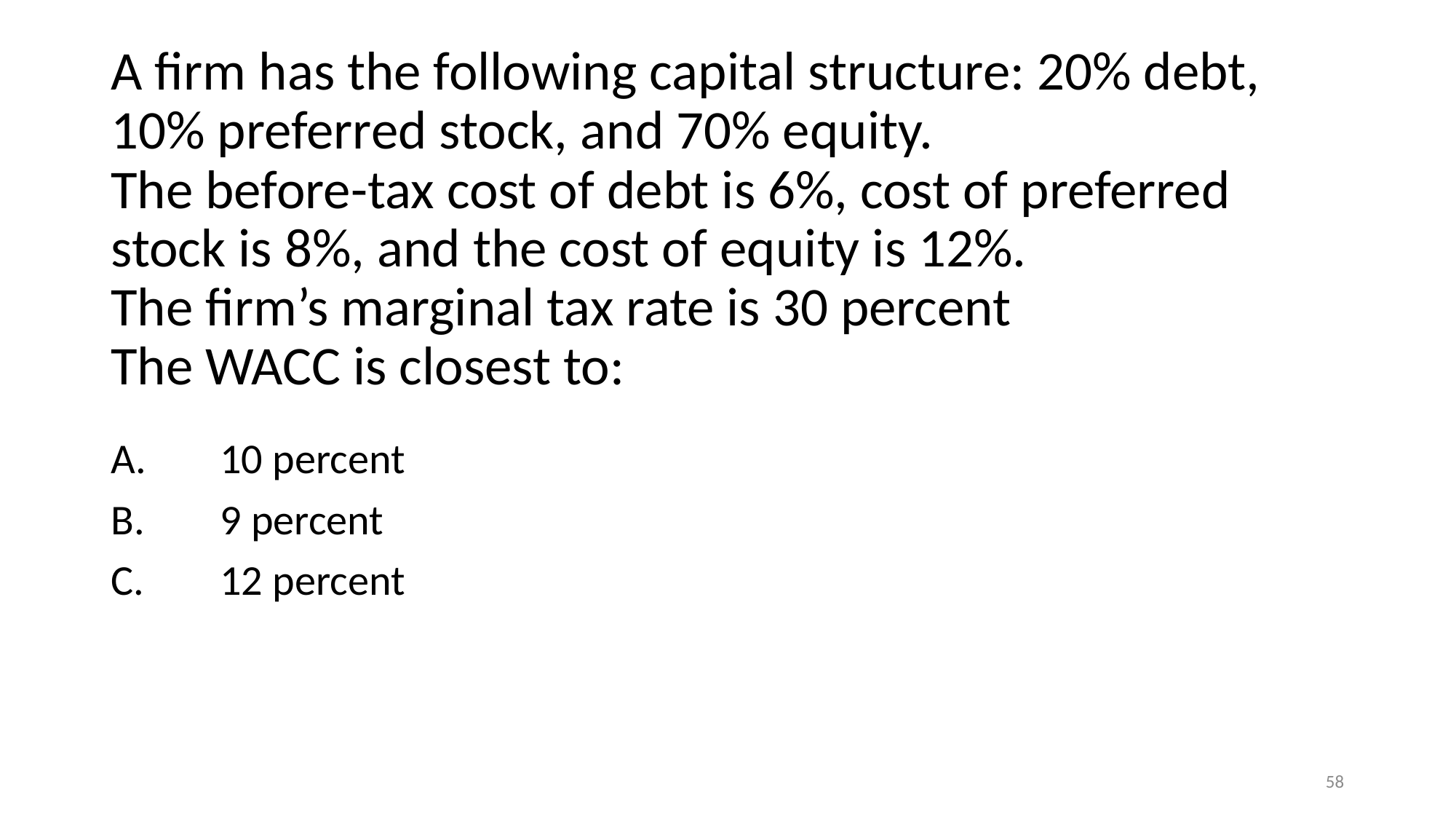

# A firm has the following capital structure: 20% debt, 10% preferred stock, and 70% equity. The before-tax cost of debt is 6%, cost of preferred stock is 8%, and the cost of equity is 12%. The firm’s marginal tax rate is 30 percent The WACC is closest to:
A.	10 percent
B.	9 percent
C.	12 percent
58